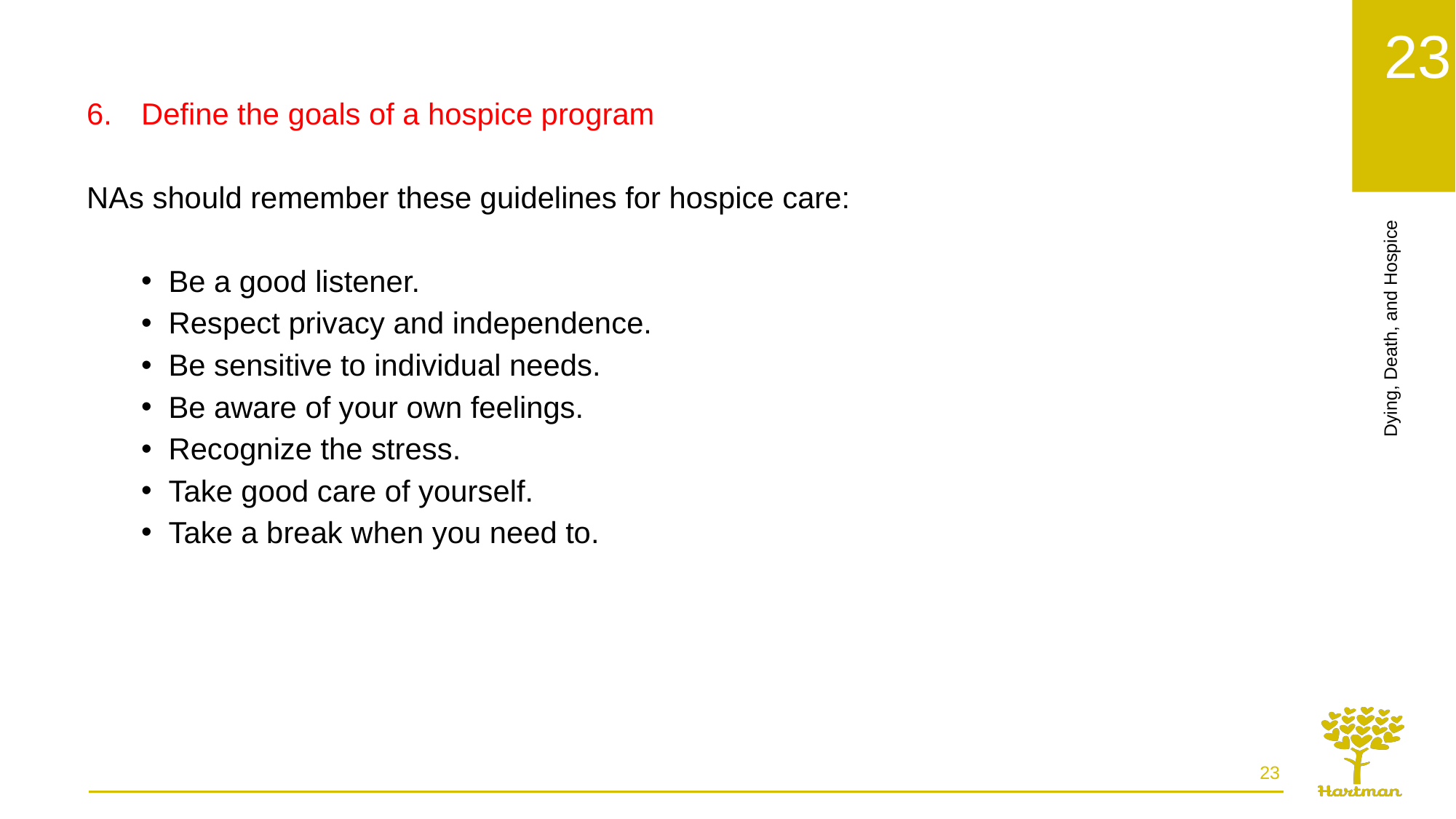

Define the goals of a hospice program

NAs should remember these guidelines for hospice care:

Be a good listener.
Respect privacy and independence.
Be sensitive to individual needs.
Be aware of your own feelings.
Recognize the stress.
Take good care of yourself.
Take a break when you need to.

23